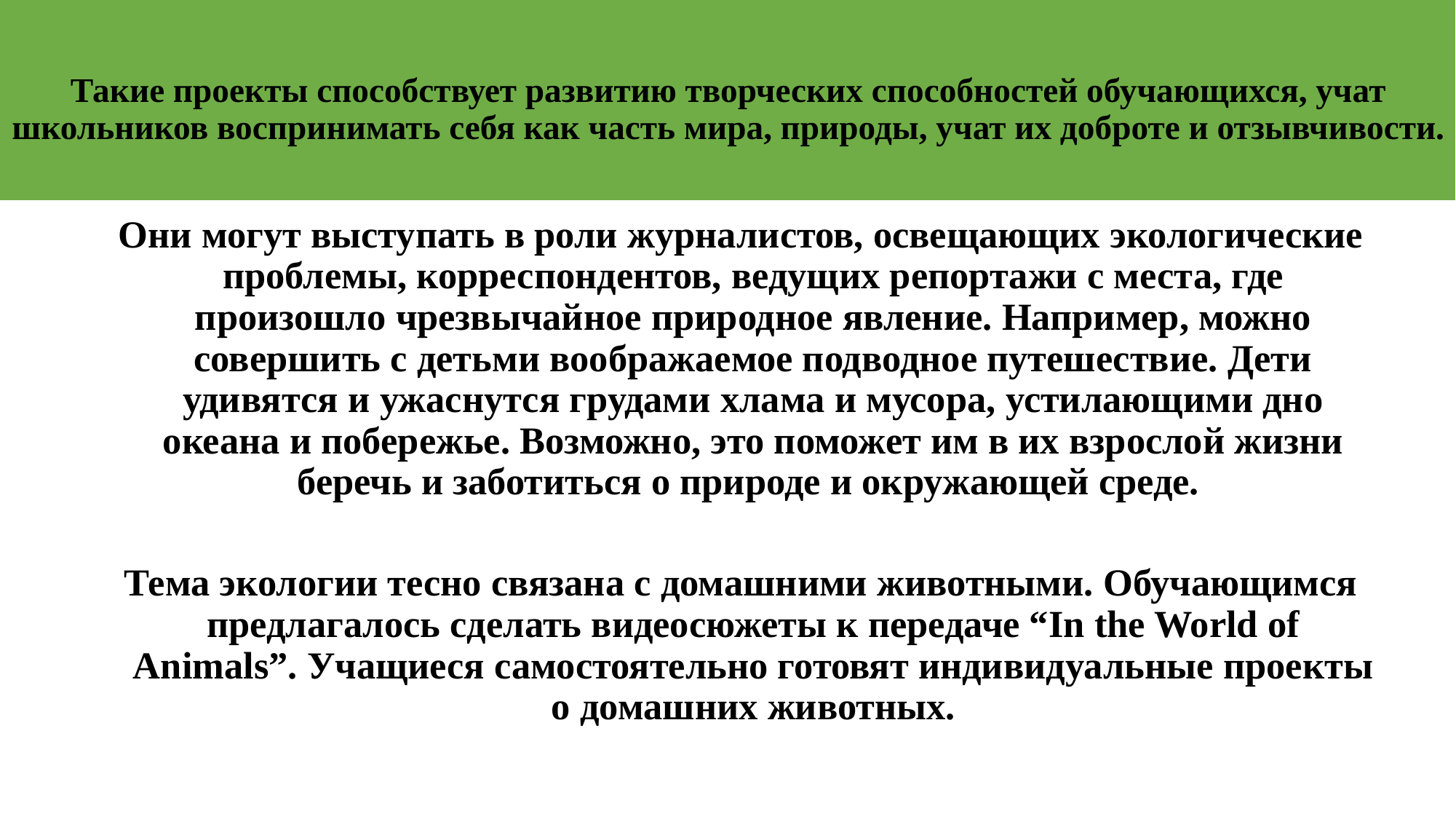

# Такие проекты способствует развитию творческих способностей обучающихся, учат школьников воспринимать себя как часть мира, природы, учат их доброте и отзывчивости.
Они могут выступать в роли журналистов, освещающих экологические проблемы, корреспондентов, ведущих репортажи с места, где произошло чрезвычайное природное явление. Например, можно совершить с детьми воображаемое подводное путешествие. Дети удивятся и ужаснутся грудами хлама и мусора, устилающими дно океана и побережье. Возможно, это поможет им в их взрослой жизни беречь и заботиться о природе и окружающей среде.

Тема экологии тесно связана с домашними животными. Обучающимся предлагалось сделать видеосюжеты к передаче “In the World of Animals”. Учащиеся самостоятельно готовят индивидуальные проекты о домашних животных.